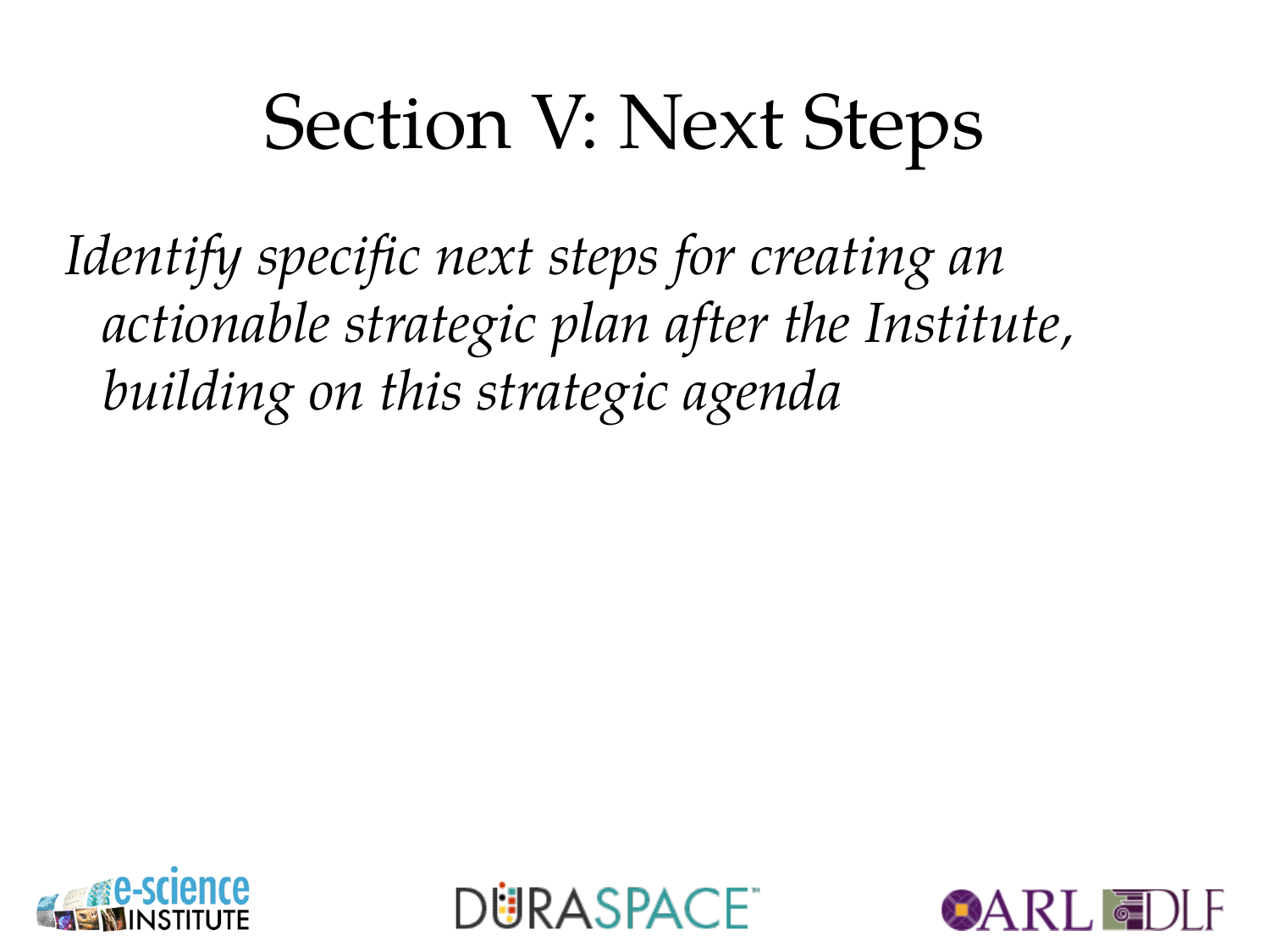

# Section V: Next Steps
Identify specific next steps for creating an actionable strategic plan after the Institute, building on this strategic agenda